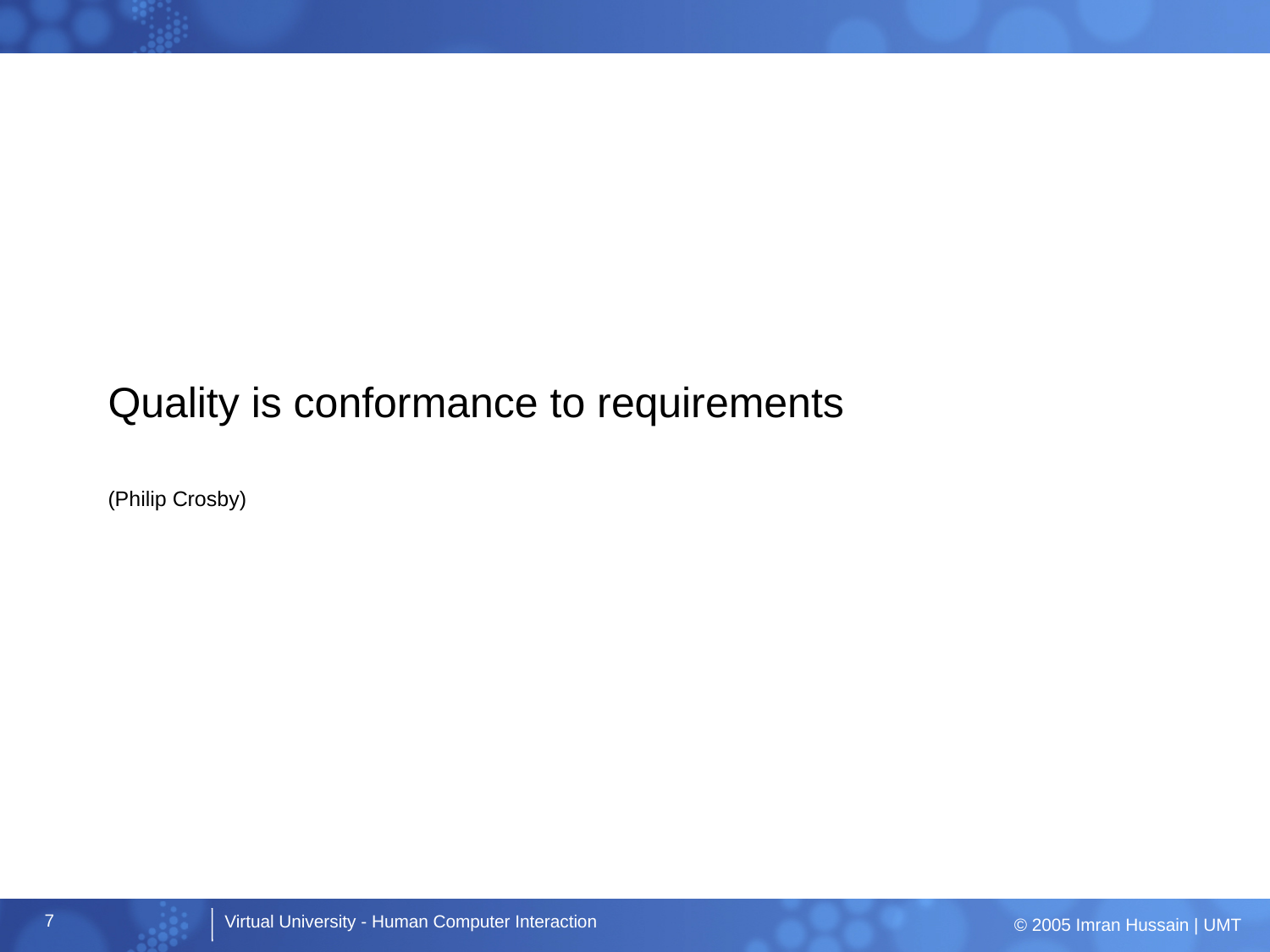

# Quality is conformance to requirements (Philip Crosby)